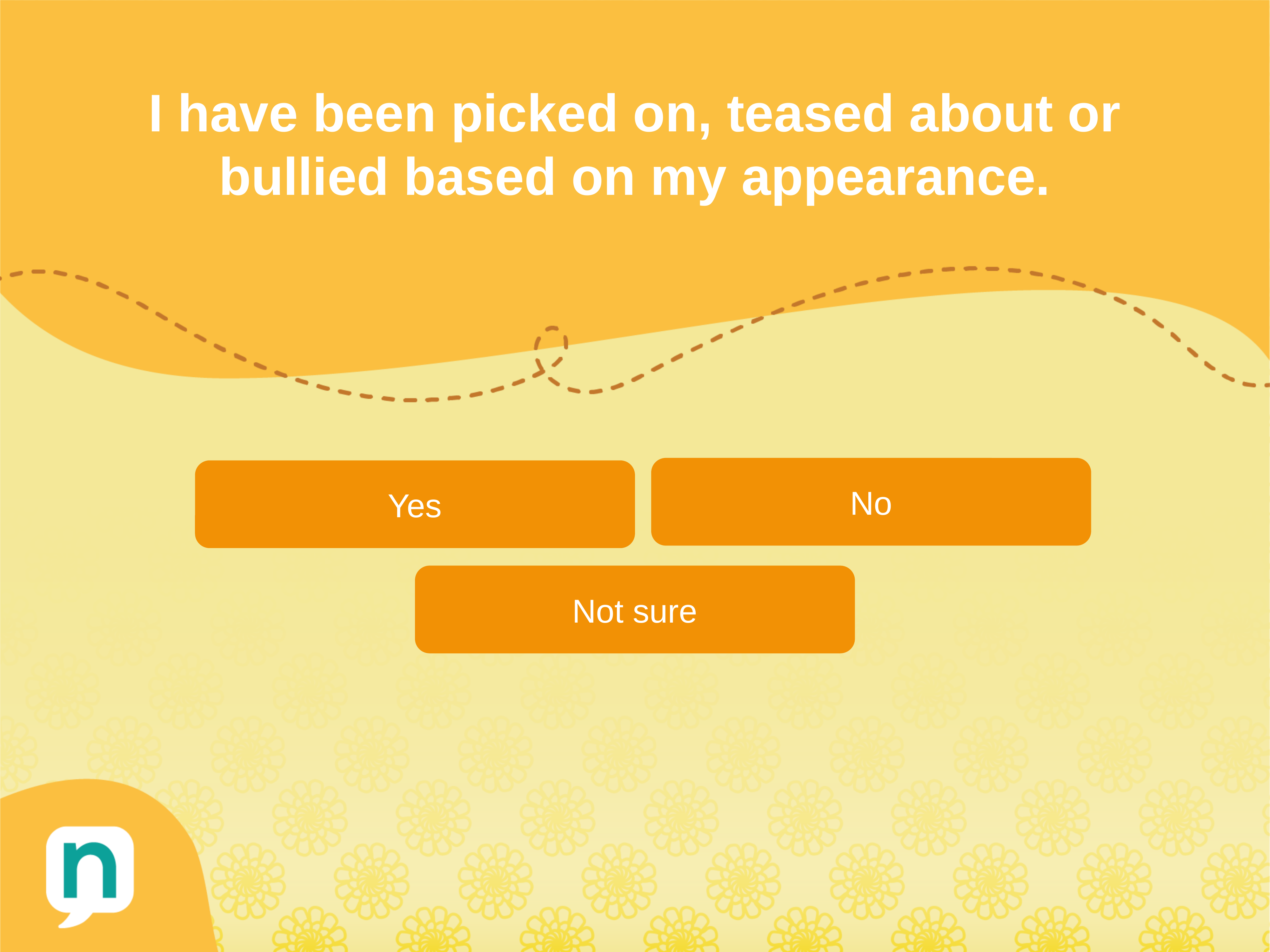

I have been picked on, teased about or bullied based on my appearance.
No
Yes
Not sure